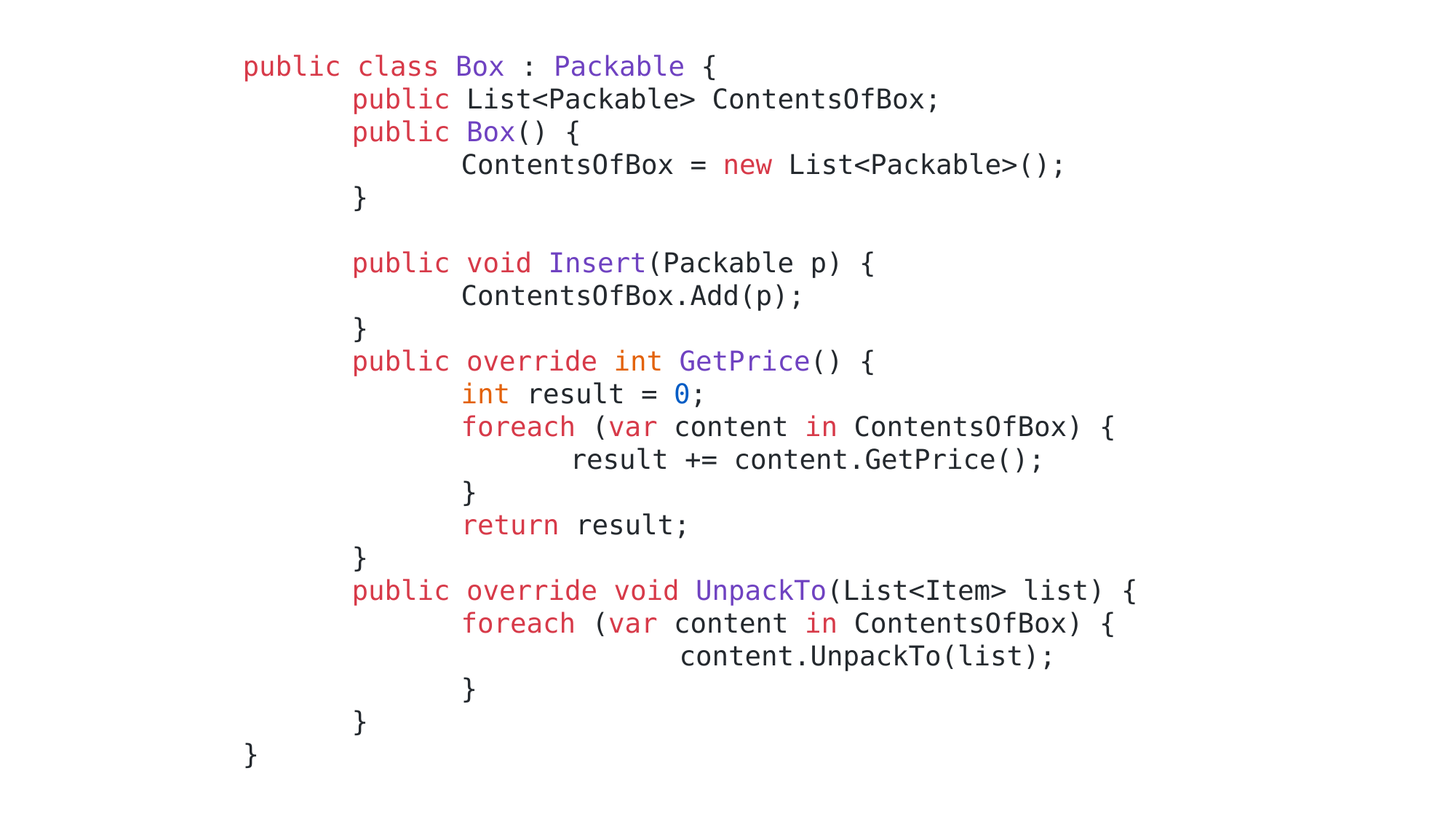

public class Box : Packable {
	public List<Packable> ContentsOfBox;
	public Box() {
		ContentsOfBox = new List<Packable>();
	}

	public void Insert(Packable p) { 						ContentsOfBox.Add(p);
	}
	public override int GetPrice() {
		int result = 0;
		foreach (var content in ContentsOfBox) {
			result += content.GetPrice();
		}
		return result;
	}
	public override void UnpackTo(List<Item> list) {
		foreach (var content in ContentsOfBox) { 					content.UnpackTo(list);
		}
	}
}